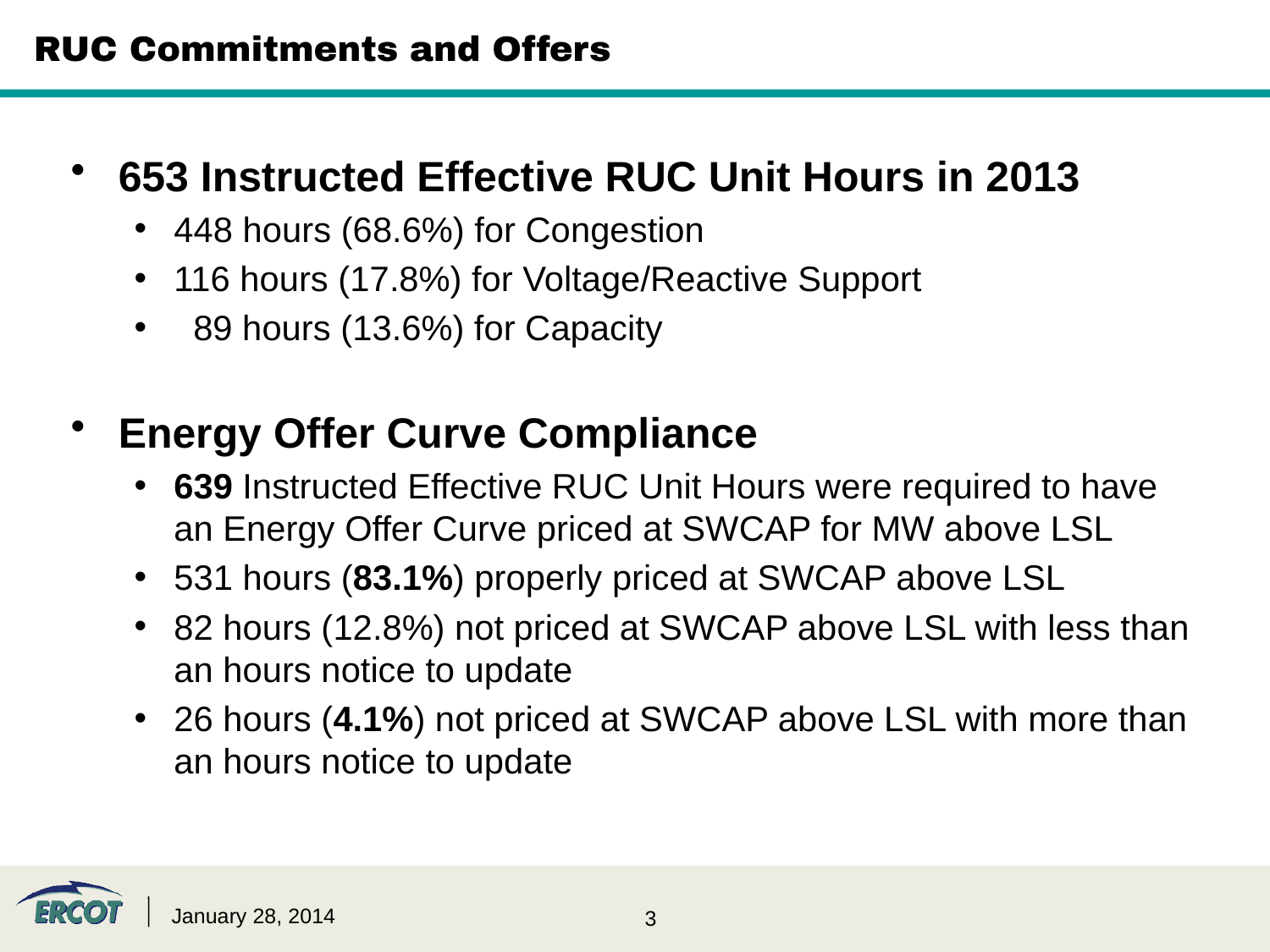

# RUC Commitments and Offers
653 Instructed Effective RUC Unit Hours in 2013
448 hours (68.6%) for Congestion
116 hours (17.8%) for Voltage/Reactive Support
  89 hours (13.6%) for Capacity

Energy Offer Curve Compliance
639 Instructed Effective RUC Unit Hours were required to have an Energy Offer Curve priced at SWCAP for MW above LSL
531 hours (83.1%) properly priced at SWCAP above LSL
82 hours (12.8%) not priced at SWCAP above LSL with less than an hours notice to update
26 hours (4.1%) not priced at SWCAP above LSL with more than an hours notice to update
January 28, 2014